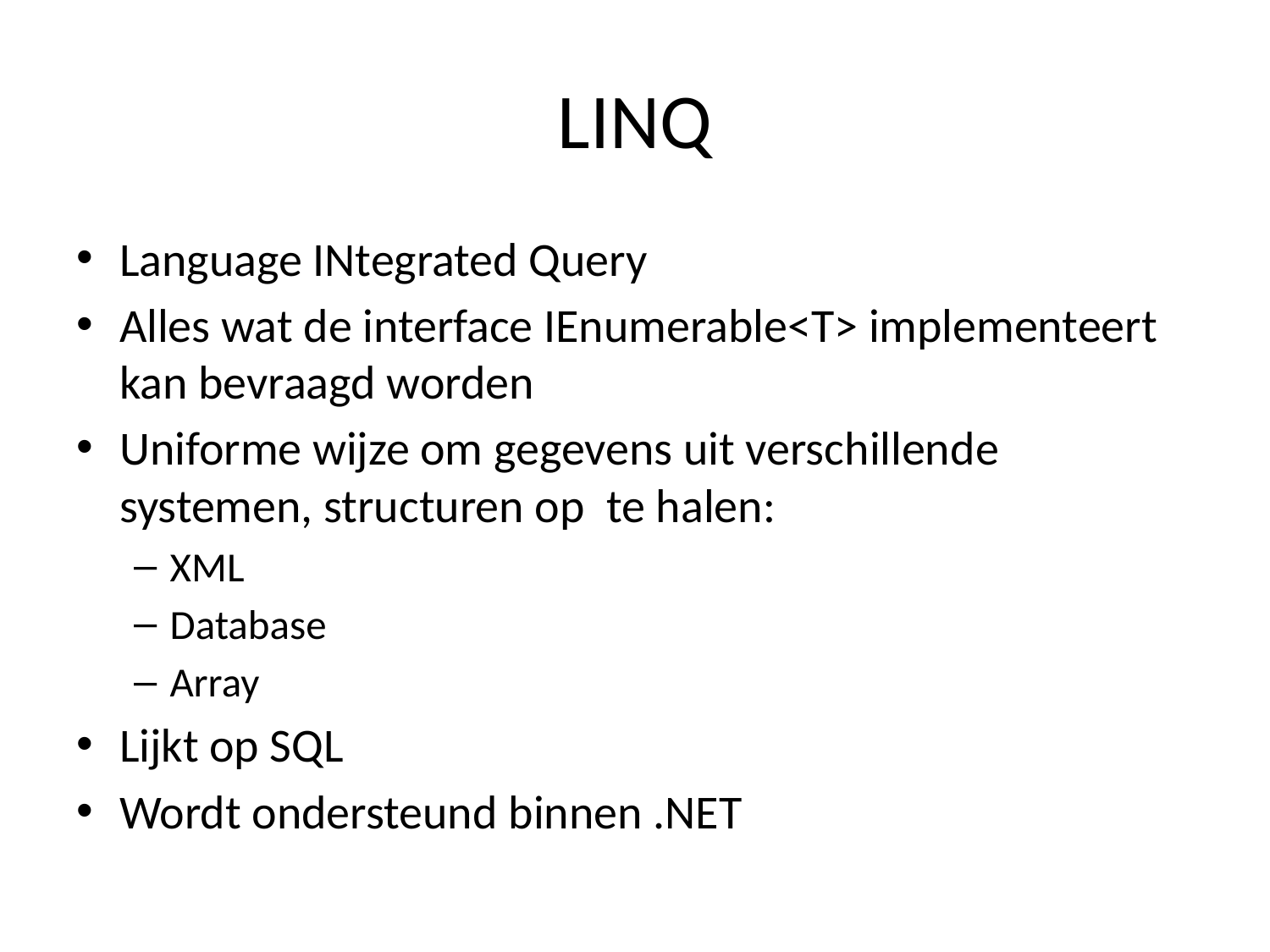

# LINQ
Language INtegrated Query
Alles wat de interface IEnumerable<T> implementeert kan bevraagd worden
Uniforme wijze om gegevens uit verschillende systemen, structuren op  te halen:
XML
Database
Array
Lijkt op SQL
Wordt ondersteund binnen .NET